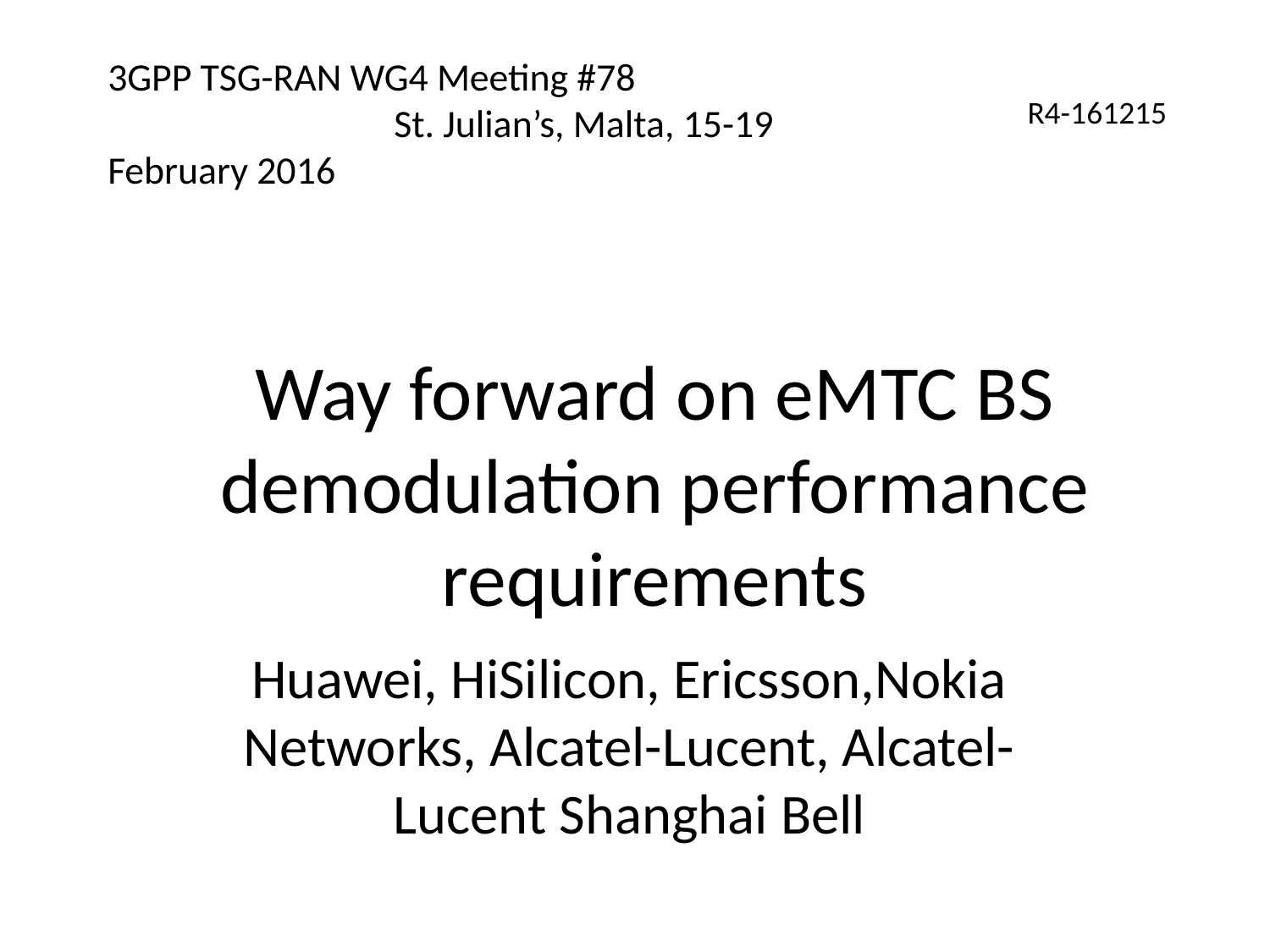

# 3GPP TSG-RAN WG4 Meeting #78	                                               St. Julian’s, Malta, 15-19 February 2016
R4-161215
Way forward on eMTC BS demodulation performance requirements
Huawei, HiSilicon, Ericsson,Nokia Networks, Alcatel-Lucent, Alcatel-Lucent Shanghai Bell